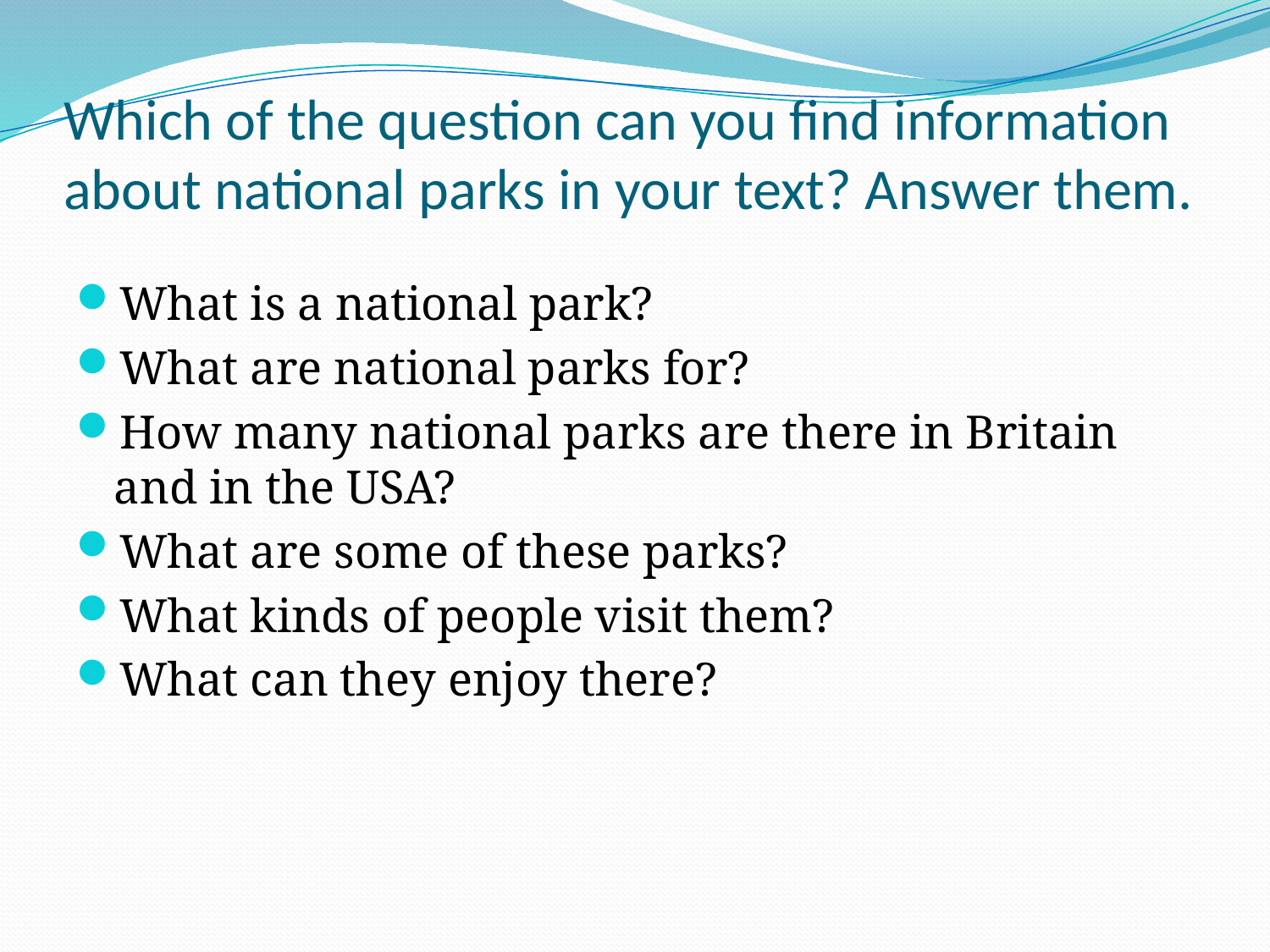

# Which of the question can you find information about national parks in your text? Answer them.
What is a national park?
What are national parks for?
How many national parks are there in Britain and in the USA?
What are some of these parks?
What kinds of people visit them?
What can they enjoy there?